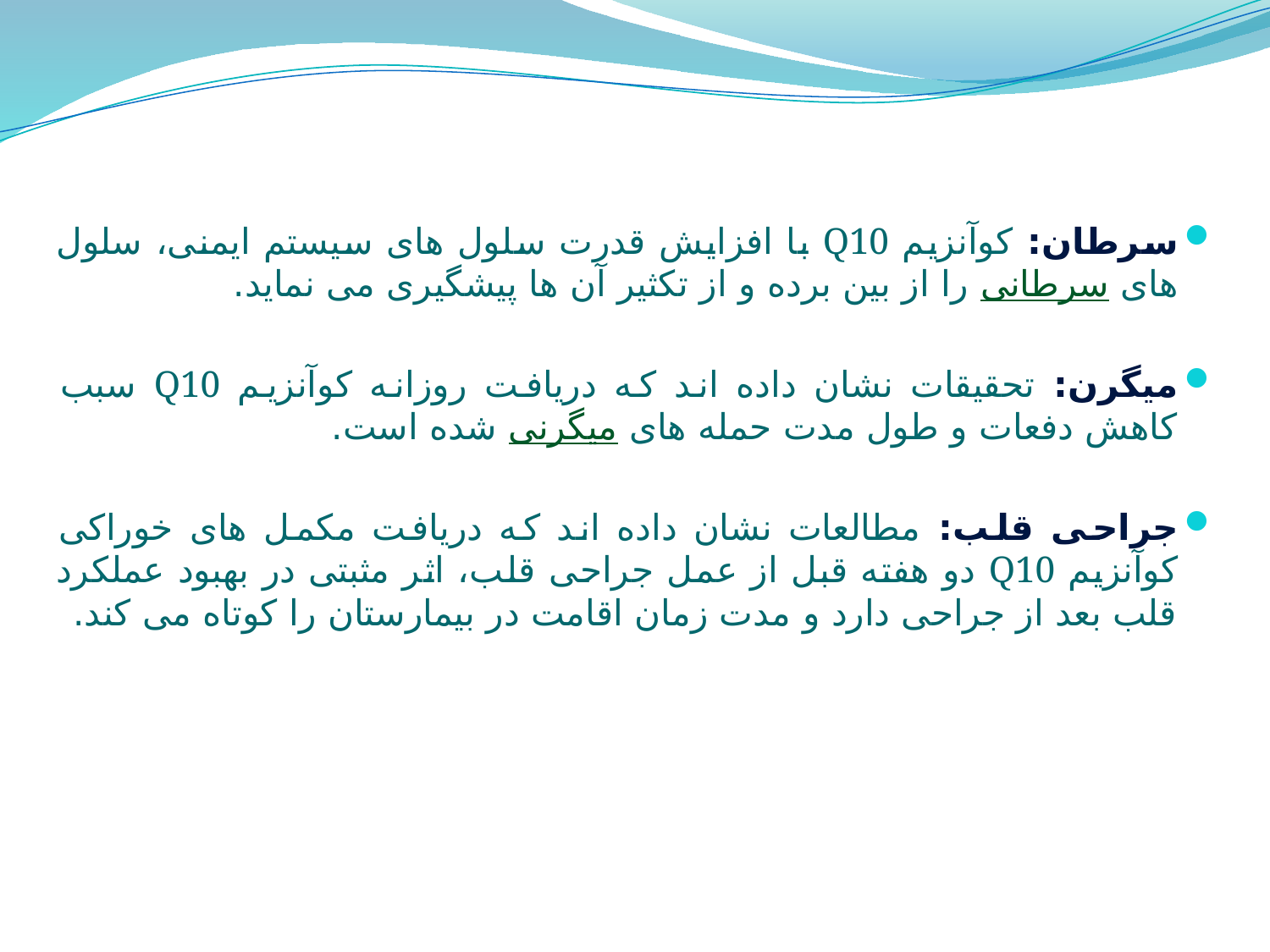

سرطان: کوآنزیم Q10 با افزایش قدرت سلول های سیستم ایمنی، سلول های سرطانی را از بین برده و از تکثیر آن ها پیشگیری می نماید.

میگرن: تحقیقات نشان داده اند که دریافت روزانه کوآنزیم Q10 سبب کاهش دفعات و طول مدت حمله های میگرنی شده است.

جراحی قلب: مطالعات نشان داده اند که دریافت مکمل های خوراکی کوآنزیم Q10 دو هفته قبل از عمل جراحی قلب، اثر مثبتی در بهبود عملکرد قلب بعد از جراحی دارد و مدت زمان اقامت در بیمارستان را کوتاه می کند.